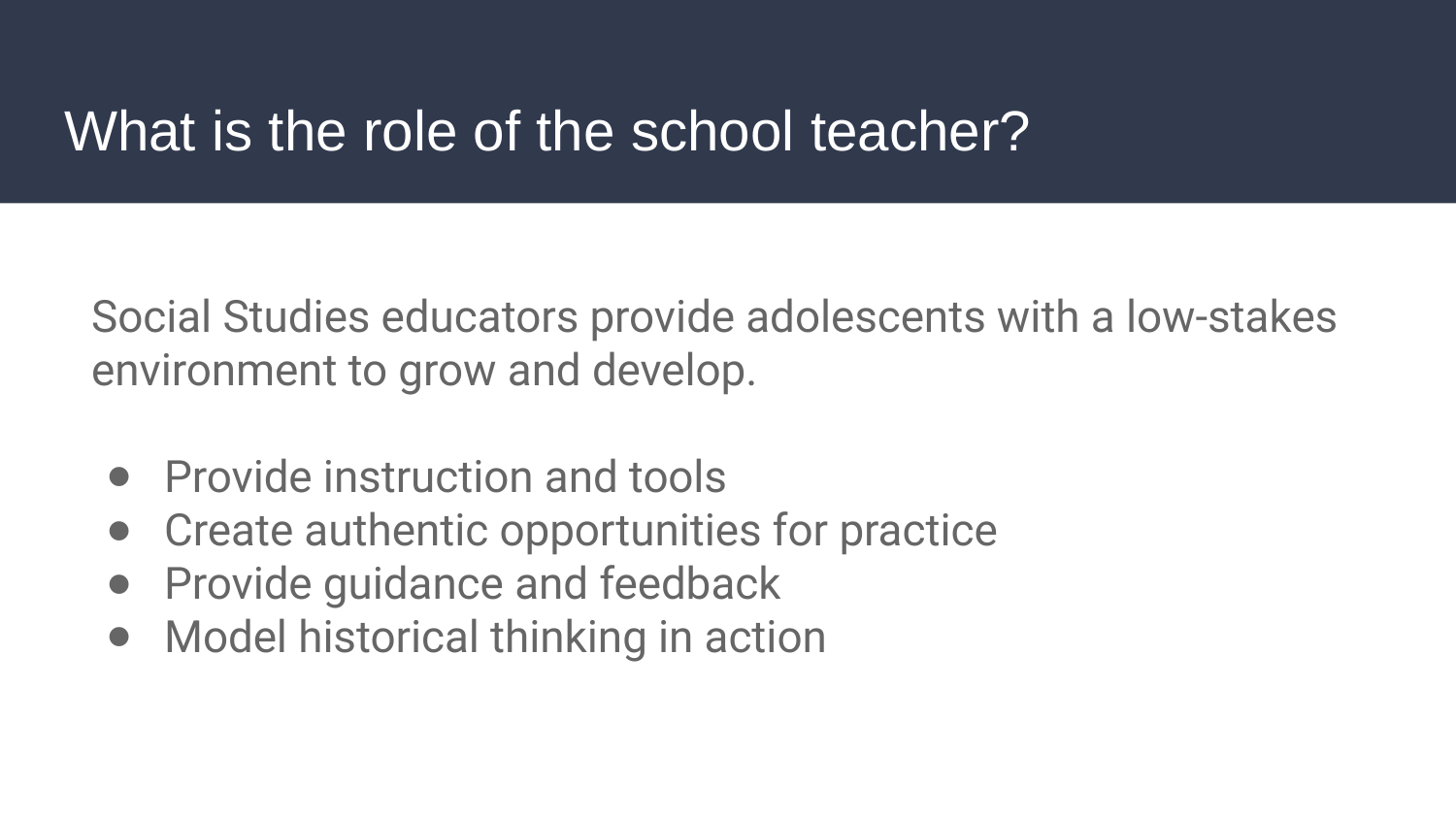

# What is the role of the school teacher?
Social Studies educators provide adolescents with a low-stakes environment to grow and develop.

Provide instruction and tools
Create authentic opportunities for practice
Provide guidance and feedback
Model historical thinking in action